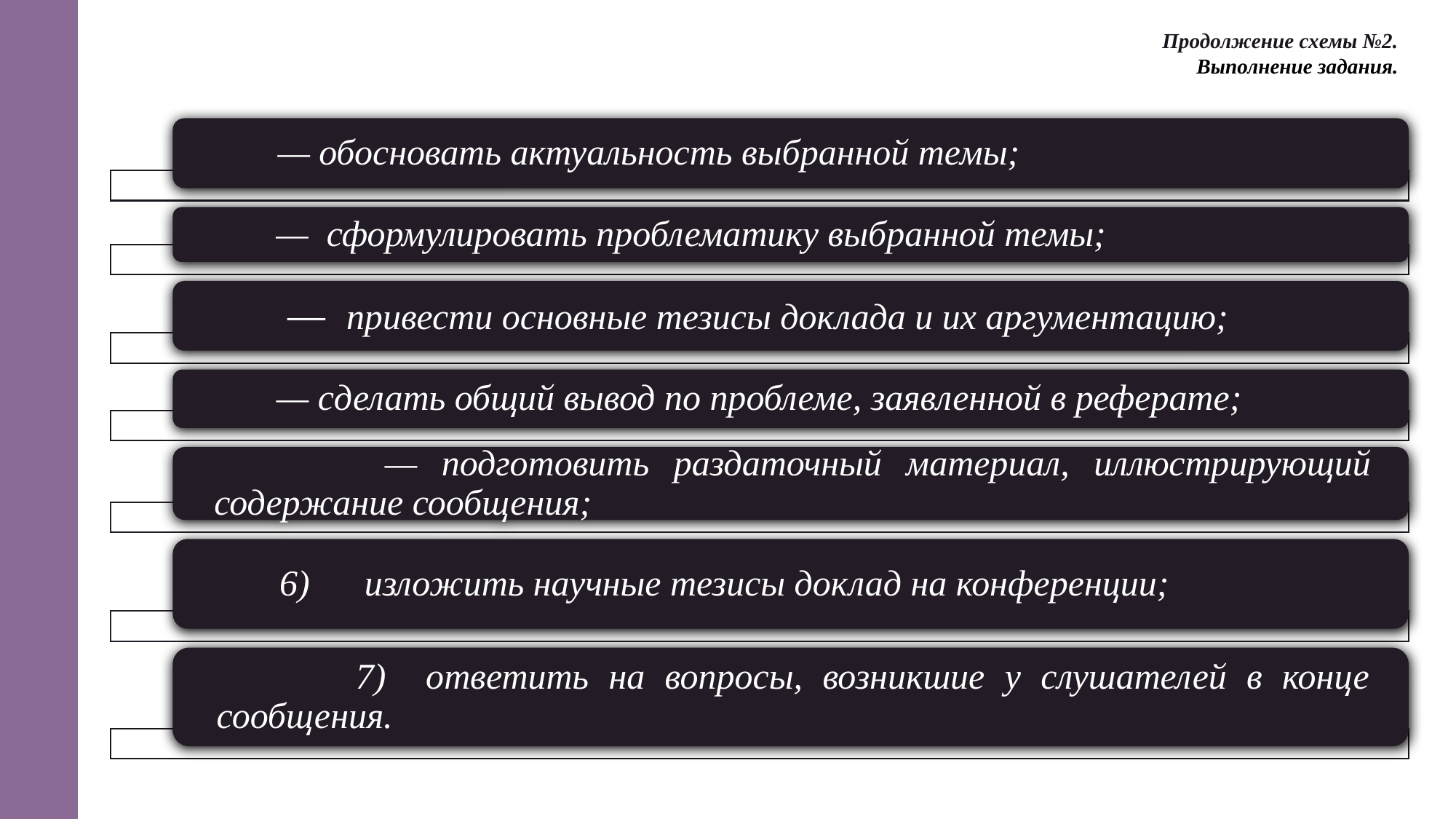

Продолжение схемы №2.
Выполнение задания.

       — обосновать актуальность выбранной темы;
       —  сформулировать проблематику выбранной темы;
       —  привести основные тезисы доклада и их аргументацию;
       — сделать общий вывод по проблеме, заявленной в реферате;
       — подготовить раздаточный материал, иллюстрирующий содержание сообщения;
       6)      изложить научные тезисы доклад на конференции;
       7)  ответить на вопросы, возникшие у слушателей в конце сообщения.